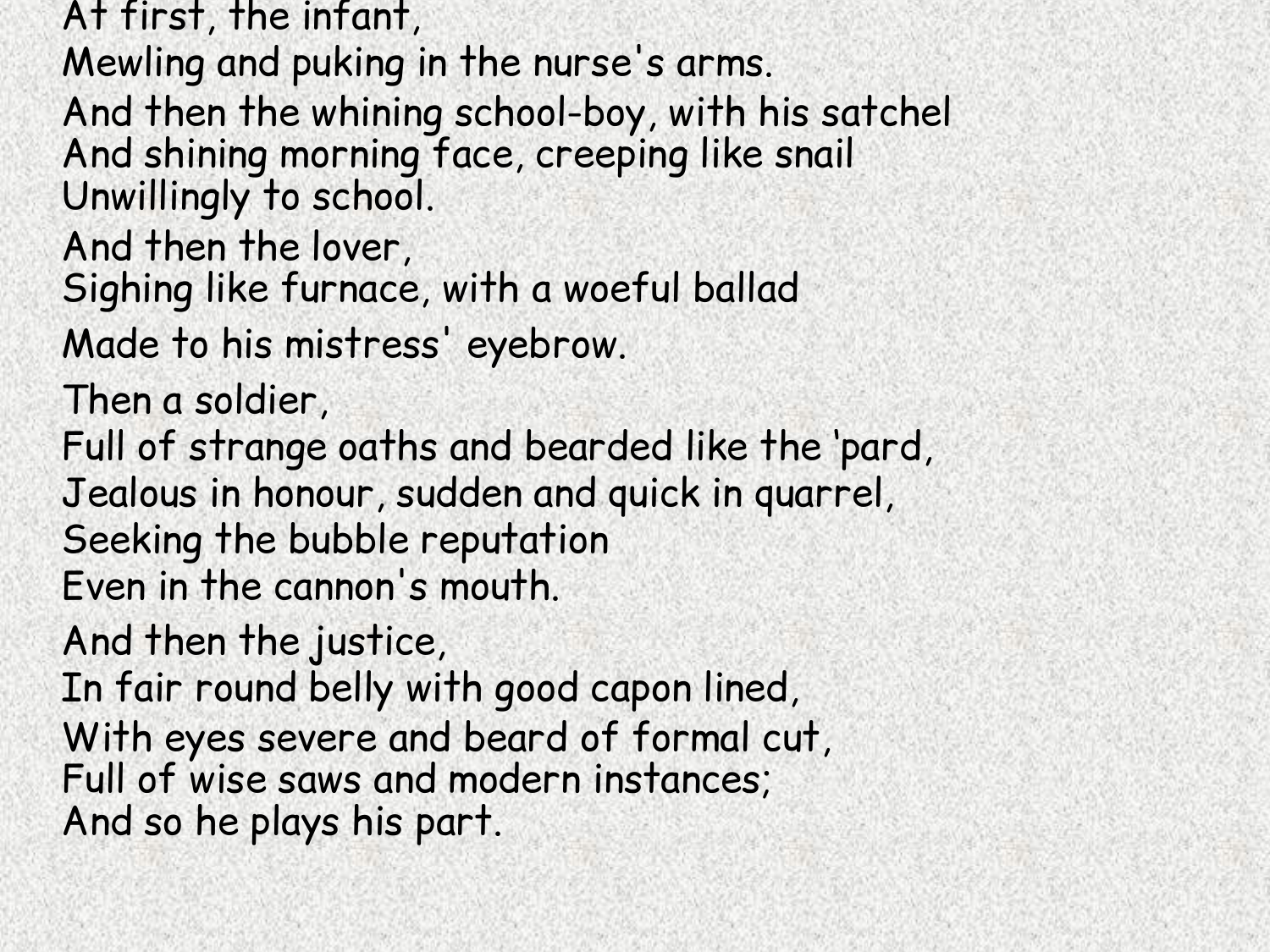

At first, the infant,
Mewling and puking in the nurse's arms.
And then the whining school-boy, with his satchel
And shining morning face, creeping like snail
Unwillingly to school.
And then the lover,
Sighing like furnace, with a woeful ballad
Made to his mistress' eyebrow.
Then a soldier,
Full of strange oaths and bearded like the ‘pard,
Jealous in honour, sudden and quick in quarrel,
Seeking the bubble reputation
Even in the cannon's mouth.
And then the justice,
In fair round belly with good capon lined,
With eyes severe and beard of formal cut,
Full of wise saws and modern instances;
And so he plays his part.